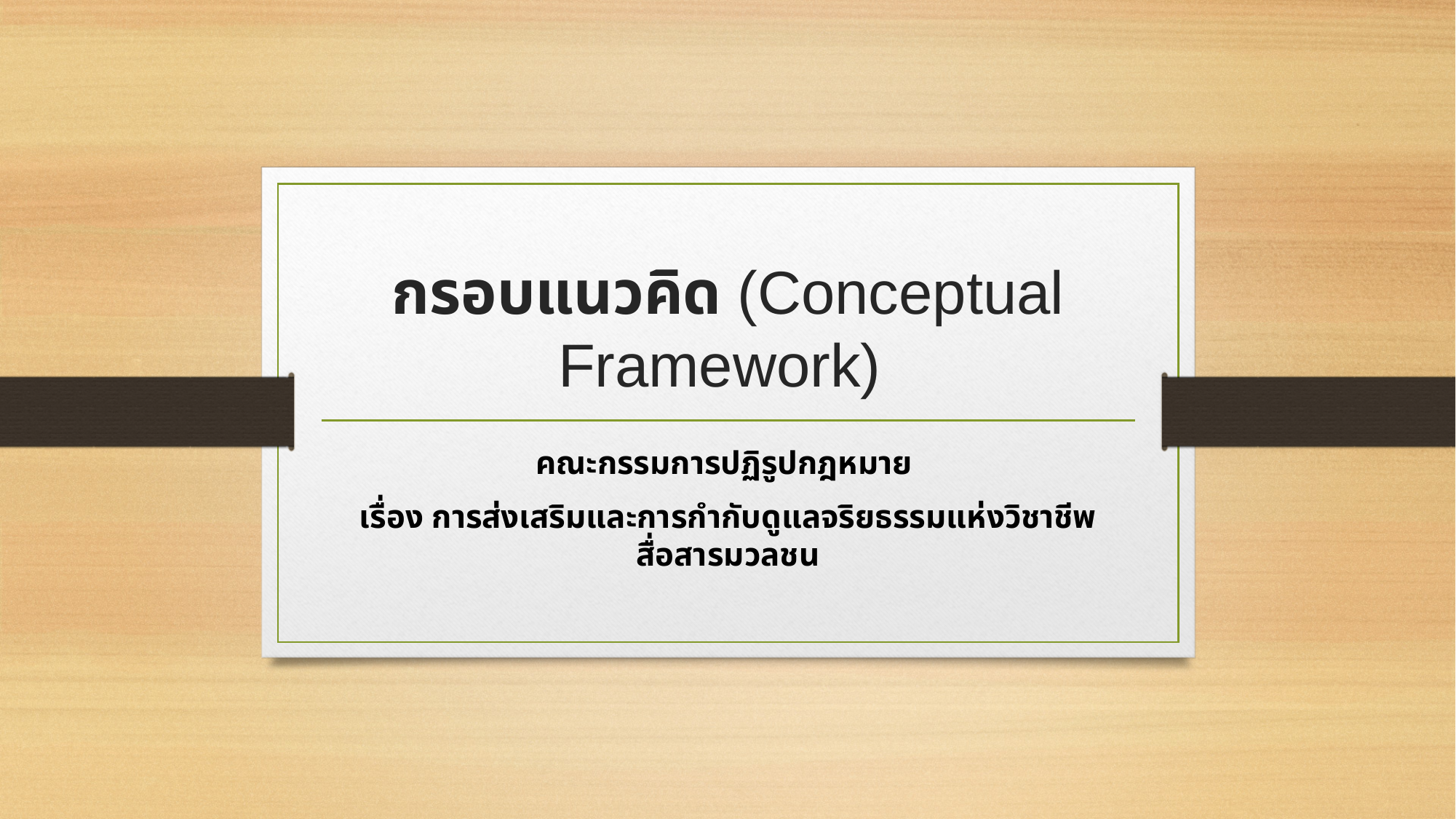

# กรอบแนวคิด (Conceptual Framework)
คณะกรรมการปฏิรูปกฎหมาย
เรื่อง การส่งเสริมและการกำกับดูแลจริยธรรมแห่งวิชาชีพสื่อสารมวลชน